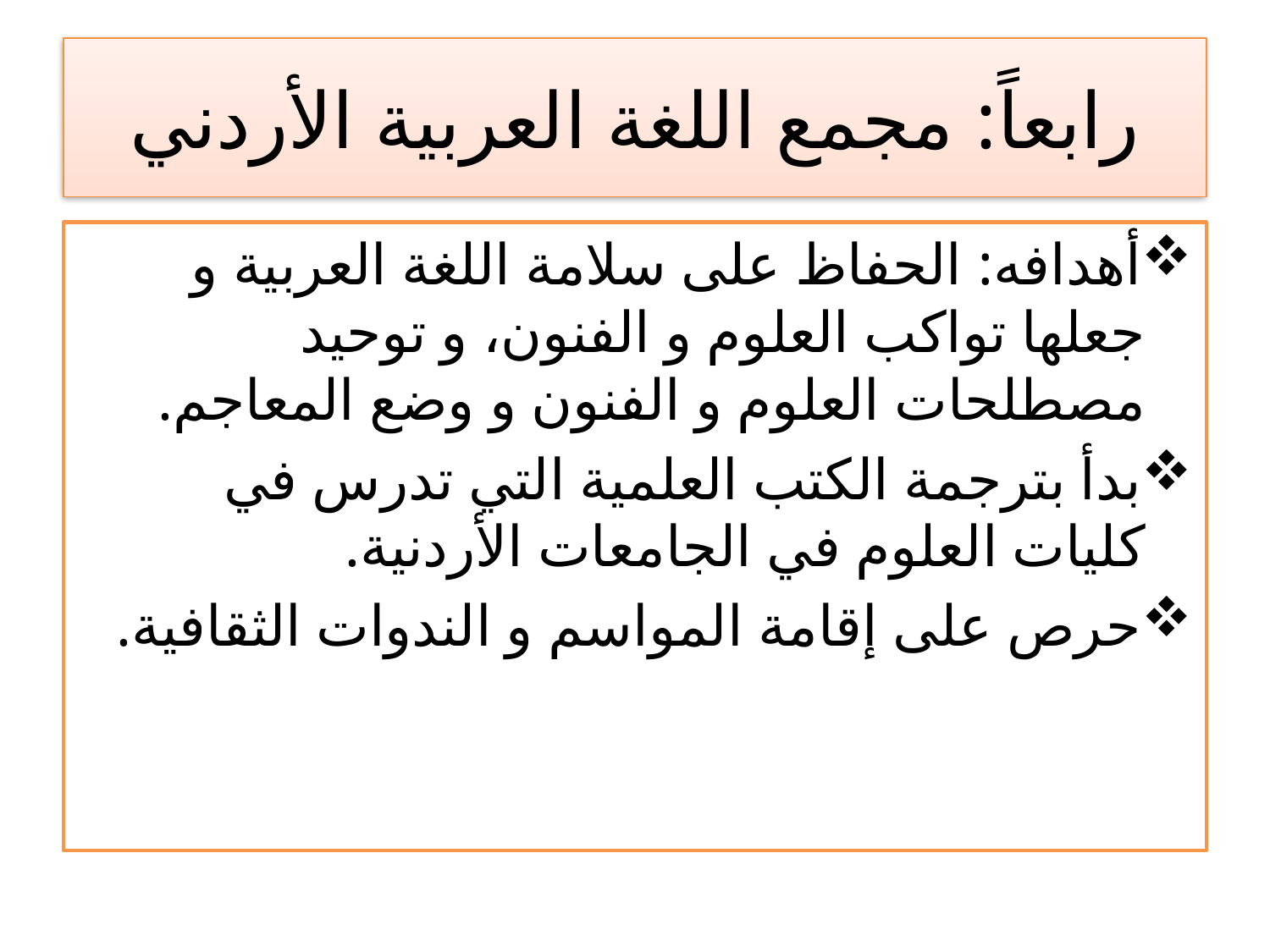

# رابعاً: مجمع اللغة العربية الأردني
أهدافه: الحفاظ على سلامة اللغة العربية و جعلها تواكب العلوم و الفنون، و توحيد مصطلحات العلوم و الفنون و وضع المعاجم.
بدأ بترجمة الكتب العلمية التي تدرس في كليات العلوم في الجامعات الأردنية.
حرص على إقامة المواسم و الندوات الثقافية.